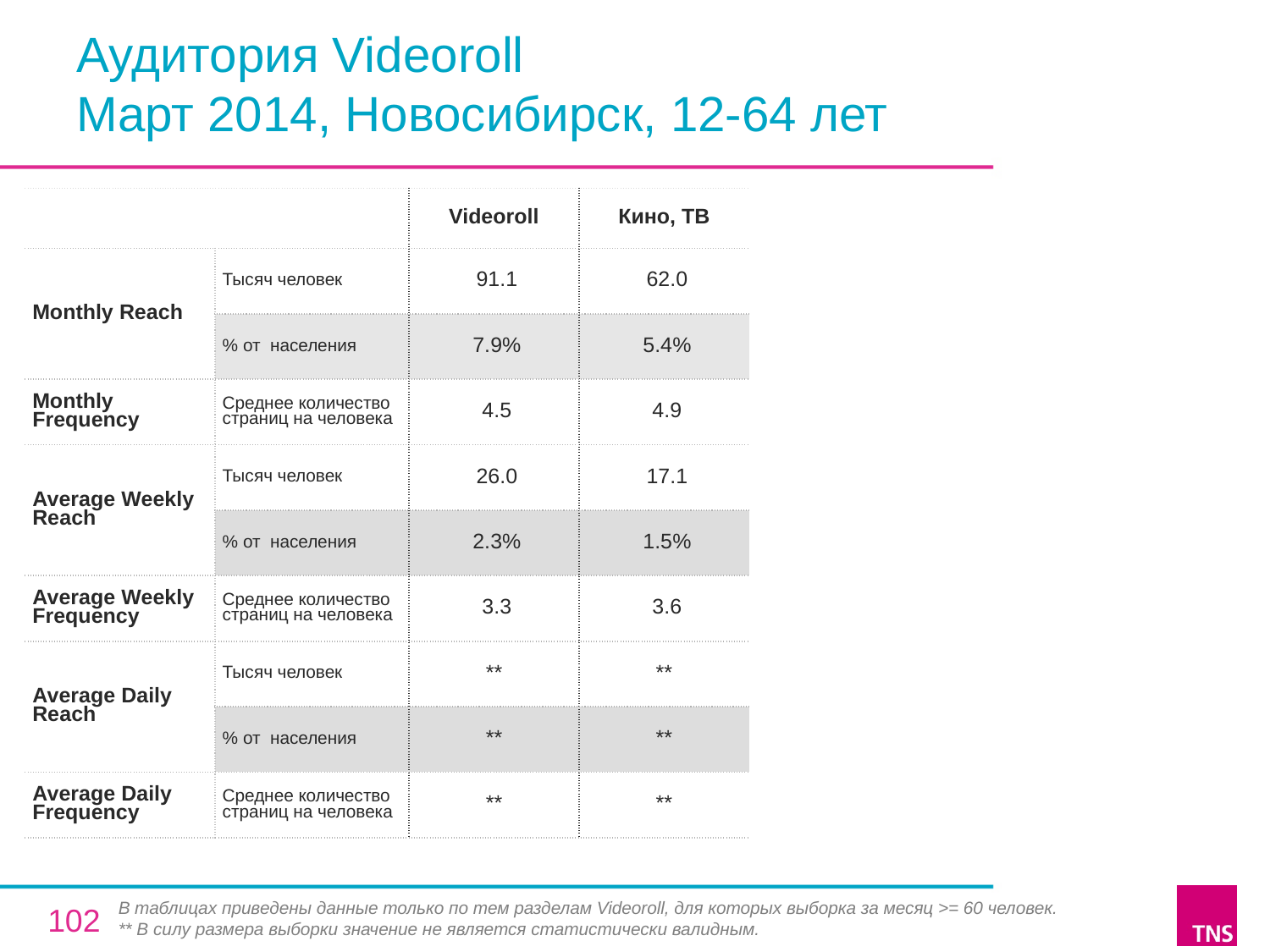

# Аудитория Videoroll Март 2014, Новосибирск, 12-64 лет
|  |  | Videoroll | Кино, ТВ |
| --- | --- | --- | --- |
| Monthly Reach | Тысяч человек | 91.1 | 62.0 |
|  | % от населения | 7.9% | 5.4% |
| Monthly Frequency | Среднее количество страниц на человека | 4.5 | 4.9 |
| Average Weekly Reach | Тысяч человек | 26.0 | 17.1 |
|  | % от населения | 2.3% | 1.5% |
| Average Weekly Frequency | Среднее количество страниц на человека | 3.3 | 3.6 |
| Average Daily Reach | Тысяч человек | \*\* | \*\* |
|  | % от населения | \*\* | \*\* |
| Average Daily Frequency | Среднее количество страниц на человека | \*\* | \*\* |
В таблицах приведены данные только по тем разделам Videoroll, для которых выборка за месяц >= 60 человек.
** В силу размера выборки значение не является статистически валидным.
102